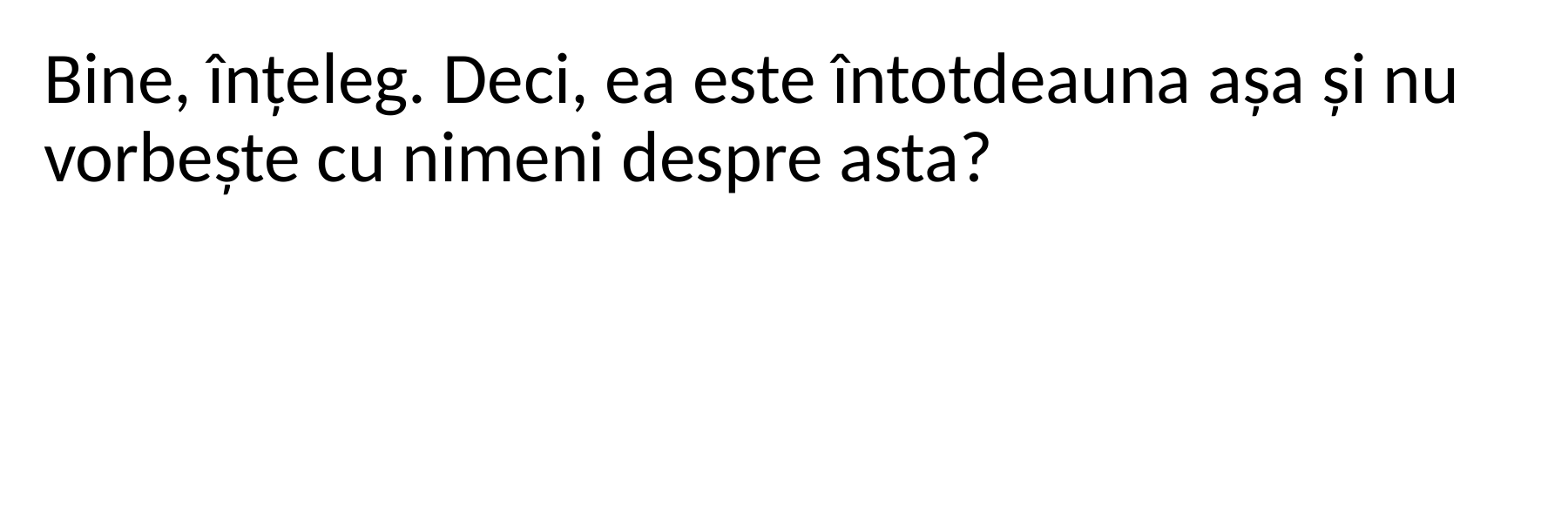

Bine, înțeleg. Deci, ea este întotdeauna așa și nu vorbește cu nimeni despre asta?